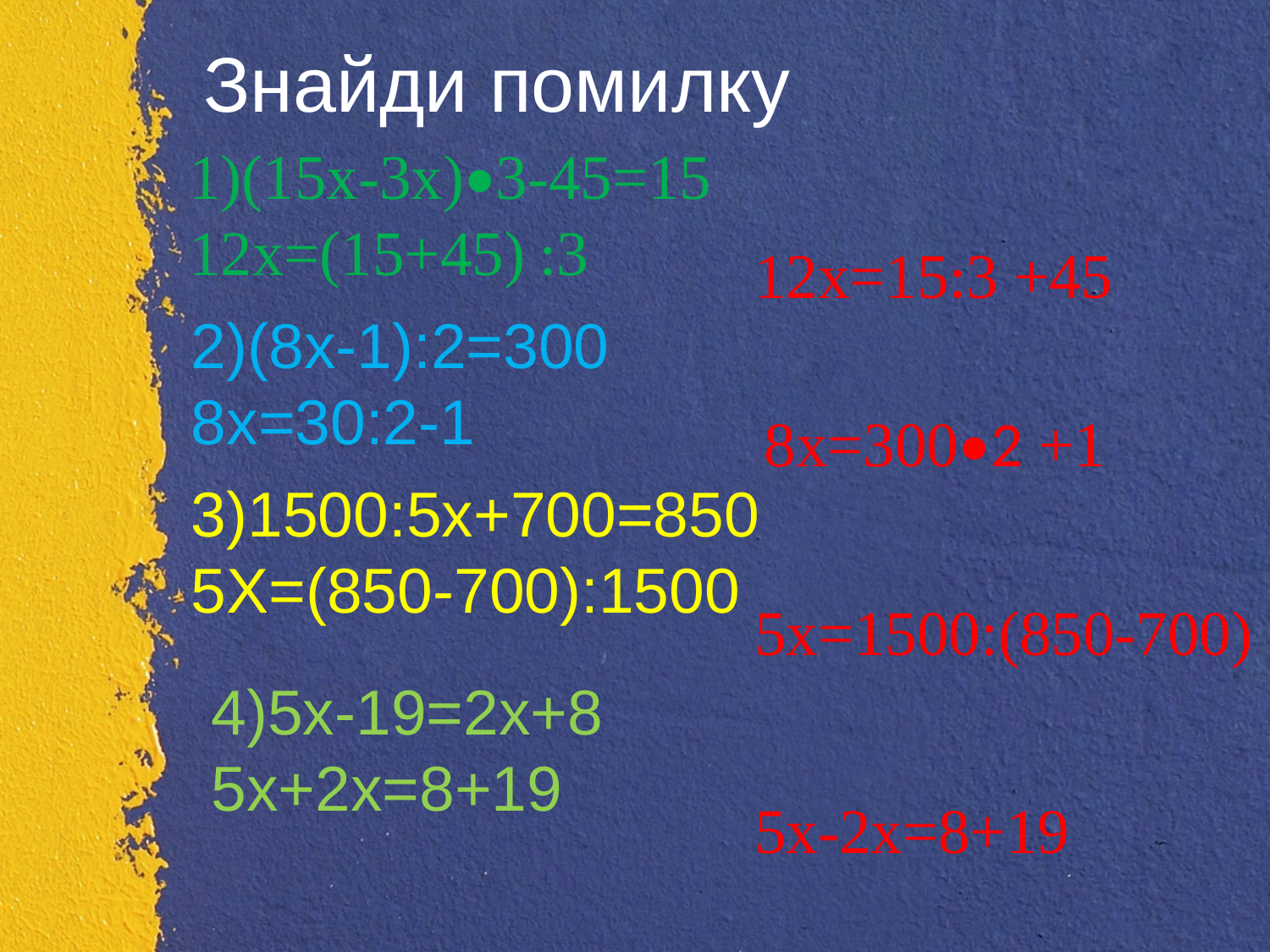

# Знайди помилку
1)(15х-3х)•3-45=15
12х=(15+45) :3
12х=15:3 +45
2)(8х-1):2=300
8х=30:2-1
8х=300•2 +1
3)1500:5х+700=850
5Х=(850-700):1500
5х=1500:(850-700)
4)5х-19=2х+8
5х+2х=8+19
5х-2х=8+19